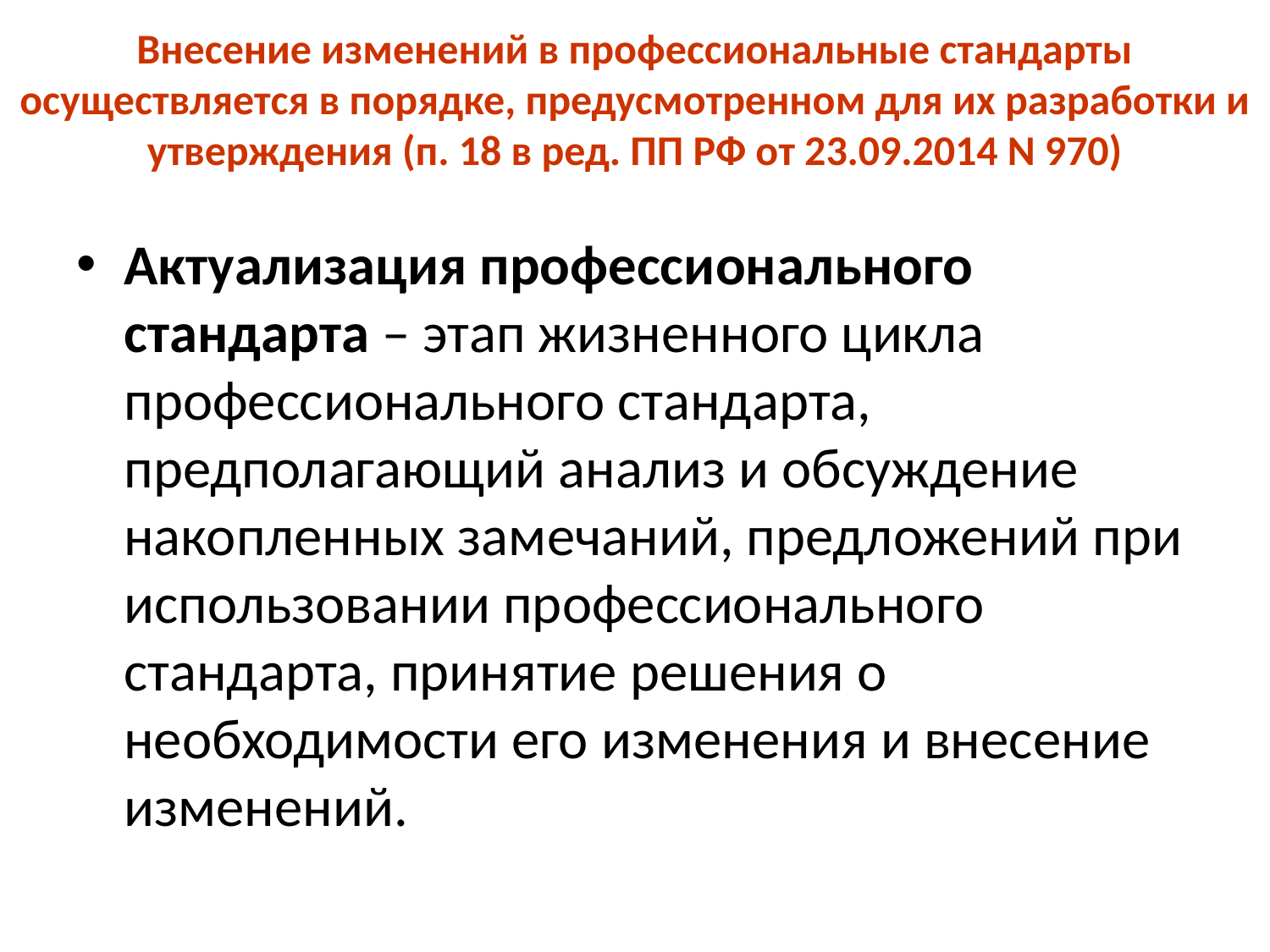

# Внесение изменений в профессиональные стандарты осуществляется в порядке, предусмотренном для их разработки и утверждения (п. 18 в ред. ПП РФ от 23.09.2014 N 970)
Актуализация профессионального стандарта – этап жизненного цикла профессионального стандарта, предполагающий анализ и обсуждение накопленных замечаний, предложений при использовании профессионального стандарта, принятие решения о необходимости его изменения и внесение изменений.